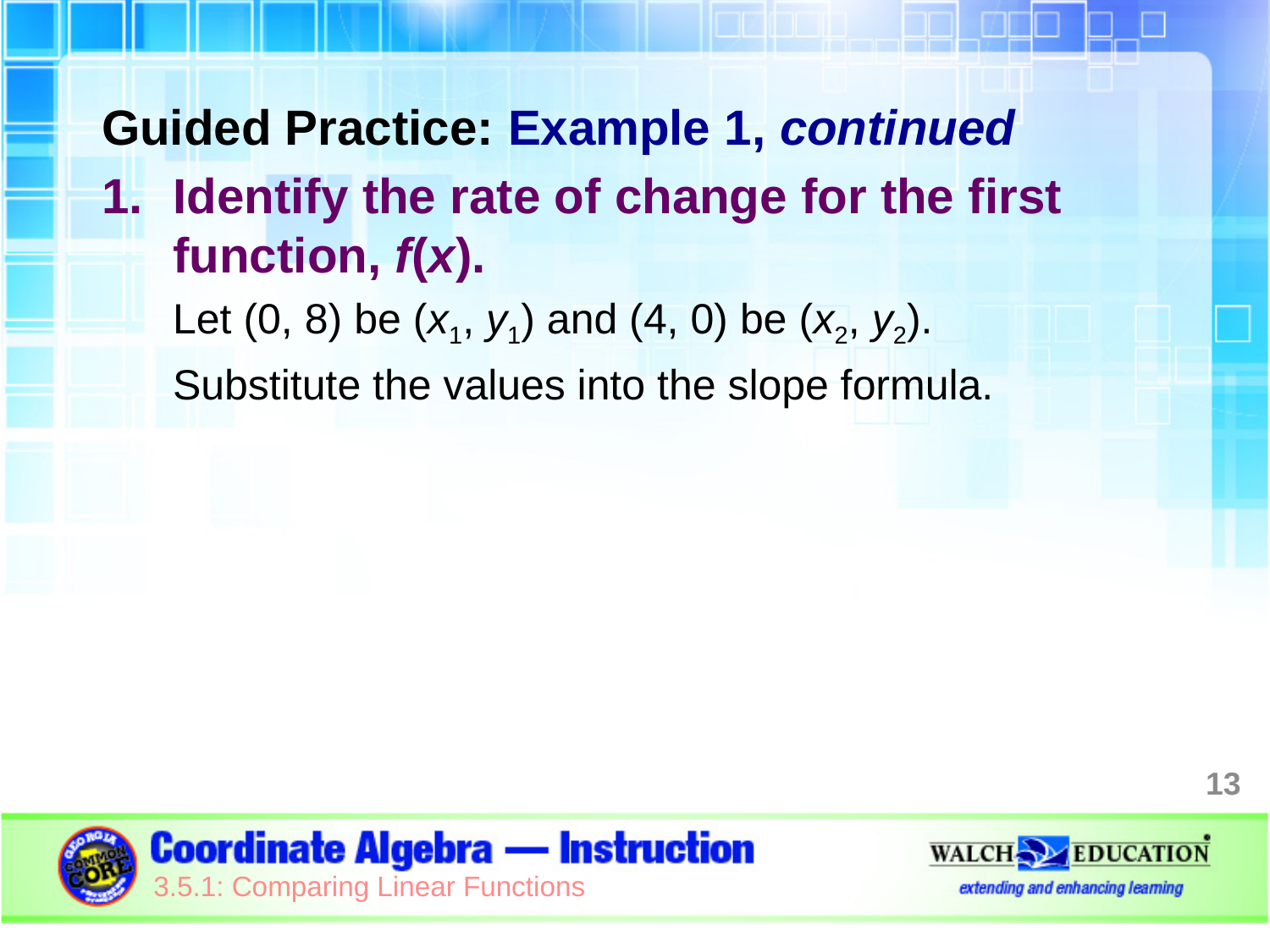

Guided Practice: Example 1, continued
Identify the rate of change for the first function, f(x).
Let (0, 8) be (x1, y1) and (4, 0) be (x2, y2).
Substitute the values into the slope formula.

13
3.5.1: Comparing Linear Functions